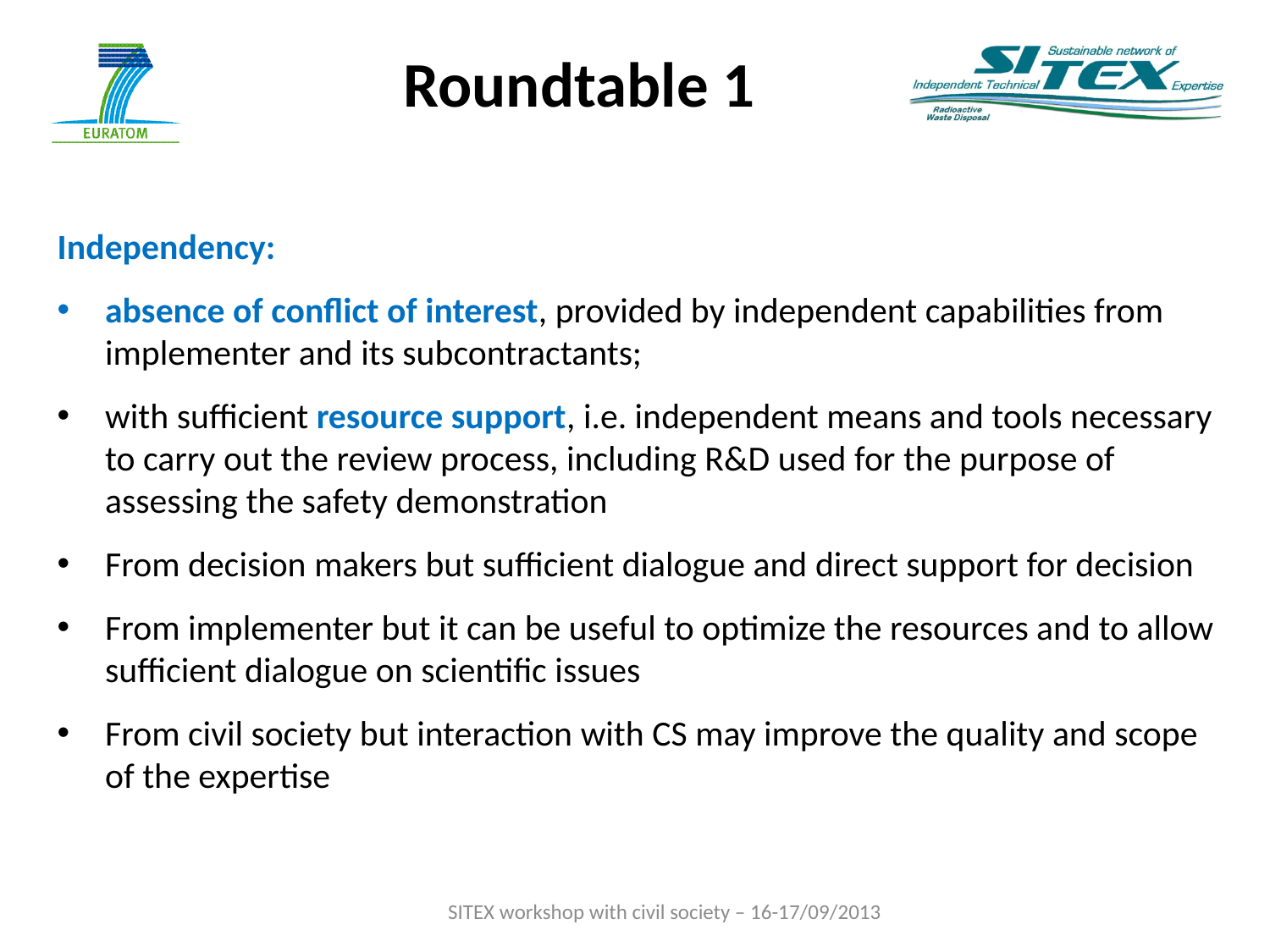

Roundtable 1
Independency:
absence of conflict of interest, provided by independent capabilities from implementer and its subcontractants;
with sufficient resource support, i.e. independent means and tools necessary to carry out the review process, including R&D used for the purpose of assessing the safety demonstration
From decision makers but sufficient dialogue and direct support for decision
From implementer but it can be useful to optimize the resources and to allow sufficient dialogue on scientific issues
From civil society but interaction with CS may improve the quality and scope of the expertise
SITEX workshop with civil society – 16-17/09/2013